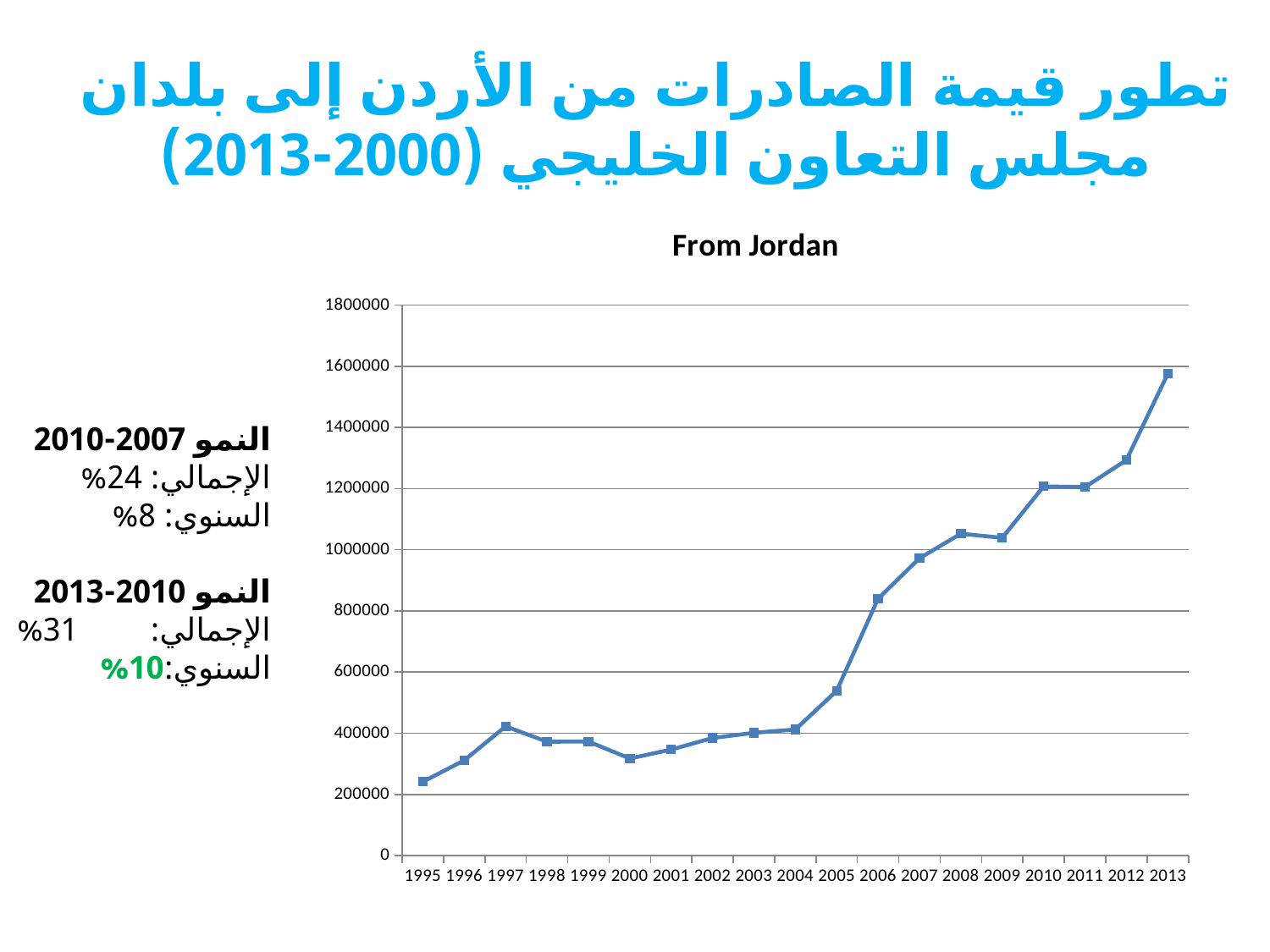

# تطور قيمة الصادرات من الأردن إلى بلدان مجلس التعاون الخليجي (2000-2013)

### Chart: From Jordan

| Category | GCC |
|---|---|
| 1995 | 241283.52499999976 |
| 1996 | 311296.456 |
| 1997 | 422388.202 |
| 1998 | 372232.01799999987 |
| 1999 | 372926.527 |
| 2000 | 317295.384 |
| 2001 | 346591.61099999986 |
| 2002 | 384324.271 |
| 2003 | 401415.6209999999 |
| 2004 | 412107.71 |
| 2005 | 538586.7789999987 |
| 2006 | 839808.176999999 |
| 2007 | 972241.5919999994 |
| 2008 | 1052675.3890000011 |
| 2009 | 1039323.384 |
| 2010 | 1207385.218 |
| 2011 | 1205145.318 |
| 2012 | 1293559.561 |
| 2013 | 1575967.1720000019 |
النمو 2007-2010
الإجمالي:	 24%
السنوي:	 8%

النمو 2010-2013
الإجمالي: 	31%
السنوي:	10%